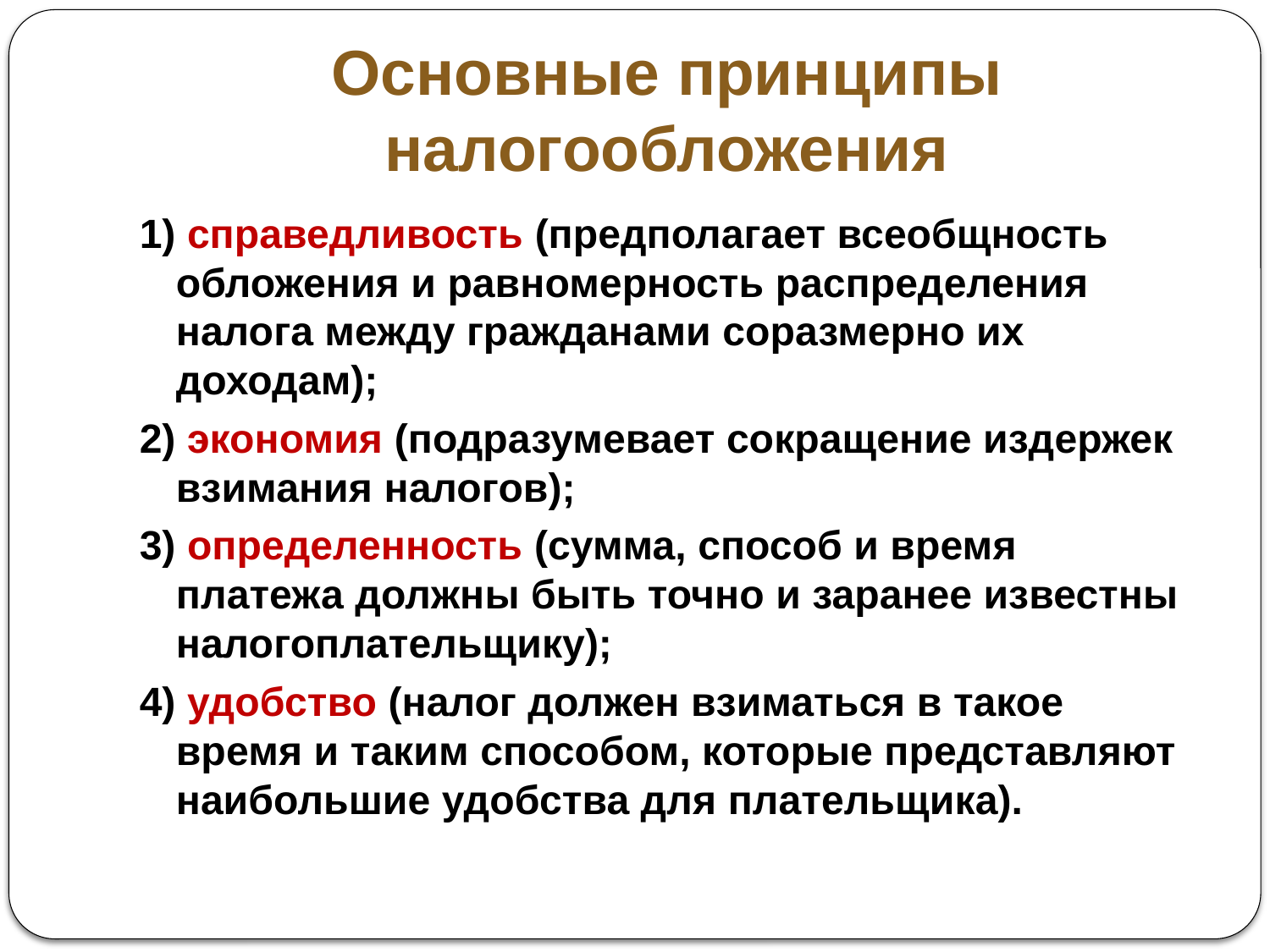

# Основные принципы налогообложения
1) справедливость (предполагает всеобщность обложения и равномерность распределения налога между гражданами соразмерно их доходам);
2) экономия (подразумевает сокращение издержек взимания налогов);
3) определенность (сумма, способ и время платежа должны быть точно и заранее известны налогоплательщику);
4) удобство (налог должен взиматься в такое время и таким способом, которые представляют наибольшие удобства для плательщика).